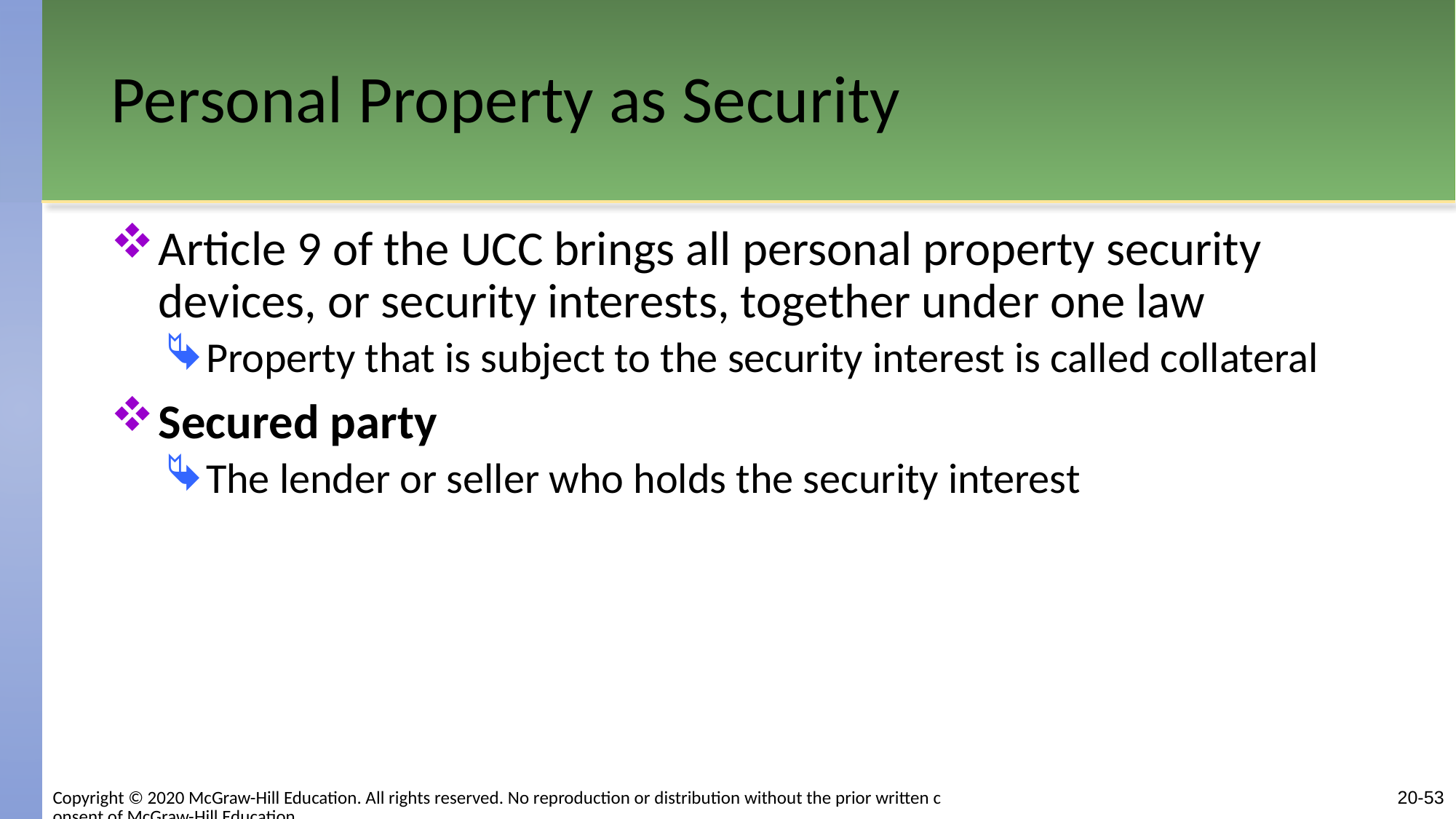

# Personal Property as Security
Article 9 of the UCC brings all personal property security devices, or security interests, together under one law
Property that is subject to the security interest is called collateral
Secured party
The lender or seller who holds the security interest

20-53
Copyright © 2020 McGraw-Hill Education. All rights reserved. No reproduction or distribution without the prior written consent of McGraw-Hill Education.